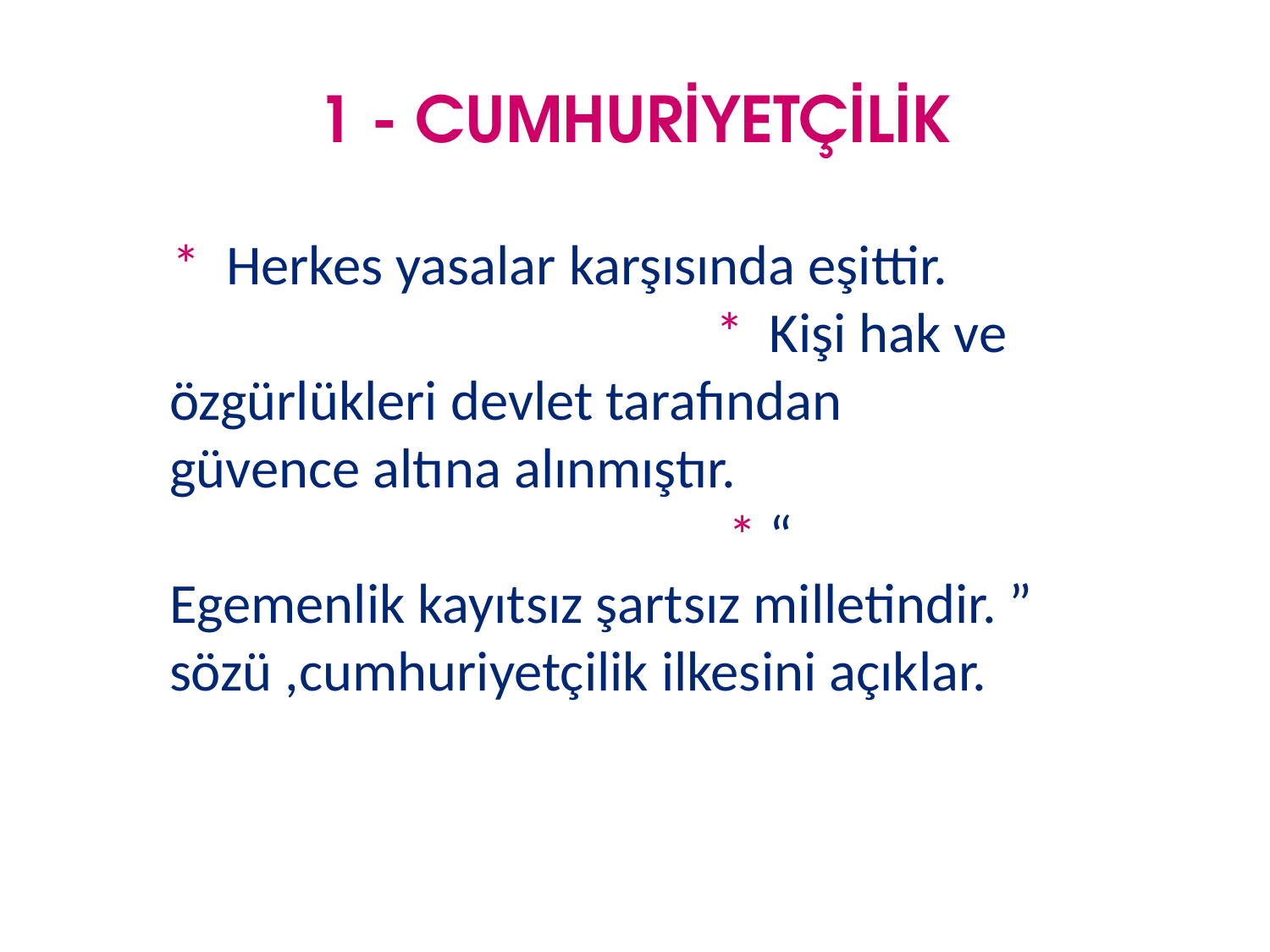

# 1 - CUMHURİYETÇİLİK
    *  Herkes yasalar karşısında eşittir.                                                   *  Kişi hak ve özgürlükleri devlet tarafından güvence altına alınmıştır.                                                                    * “ Egemenlik kayıtsız şartsız milletindir. ” sözü ,cumhuriyetçilik ilkesini açıklar.